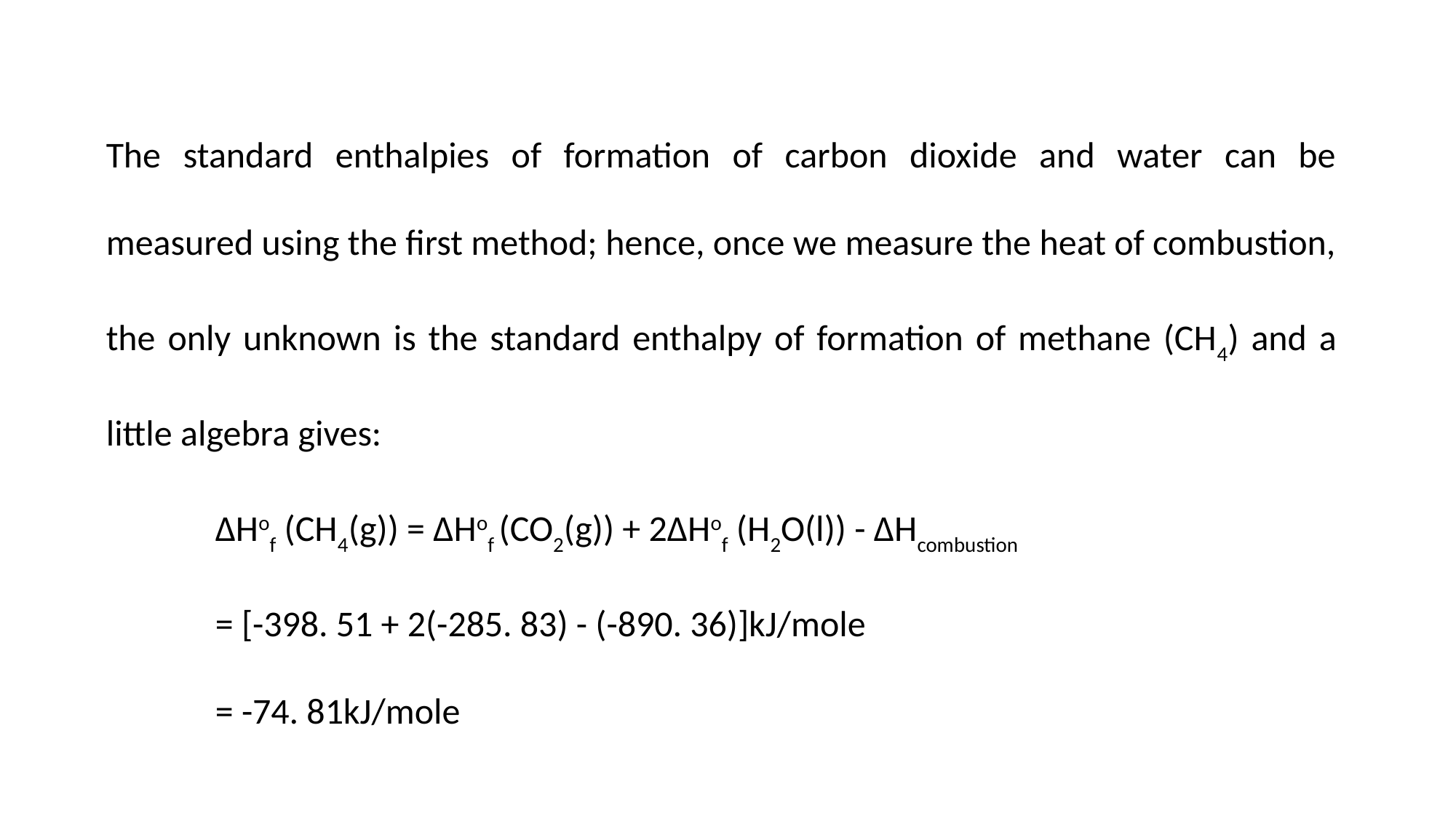

The standard enthalpies of formation of carbon dioxide and water can be measured using the first method; hence, once we measure the heat of combustion, the only unknown is the standard enthalpy of formation of methane (CH4) and a little algebra gives:
	ΔHof (CH4(g)) = ΔHof (CO2(g)) + 2ΔHof (H2O(l)) - ΔHcombustion
	= [-398. 51 + 2(-285. 83) - (-890. 36)]kJ/mole
	= -74. 81kJ/mole